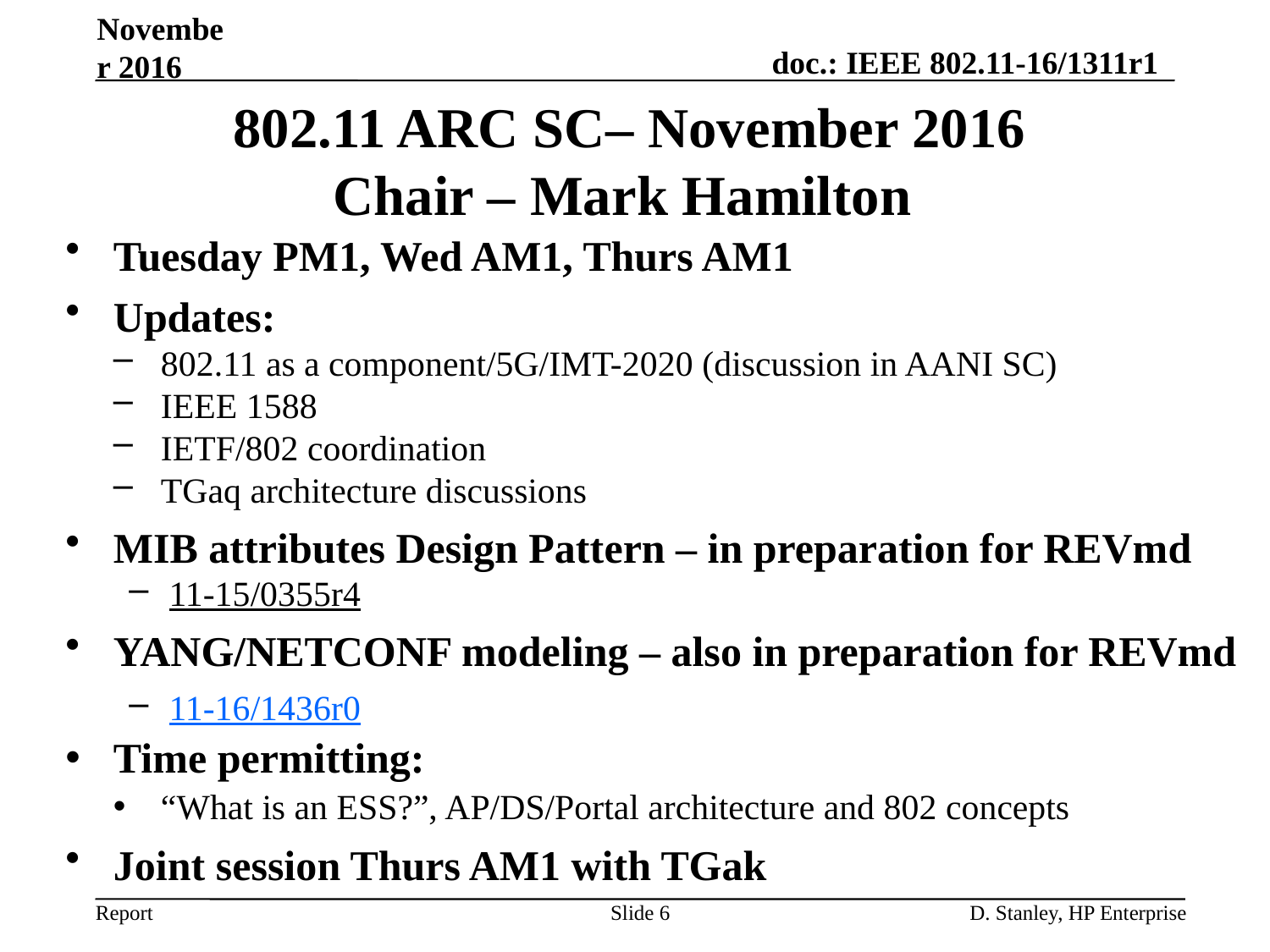

November 2016
# 802.11 ARC SC– November 2016 Chair – Mark Hamilton
Tuesday PM1, Wed AM1, Thurs AM1
Updates:
802.11 as a component/5G/IMT-2020 (discussion in AANI SC)
IEEE 1588
IETF/802 coordination
TGaq architecture discussions
MIB attributes Design Pattern – in preparation for REVmd
11-15/0355r4
YANG/NETCONF modeling – also in preparation for REVmd
11-16/1436r0
Time permitting:
“What is an ESS?”, AP/DS/Portal architecture and 802 concepts
Joint session Thurs AM1 with TGak
Slide 6
D. Stanley, HP Enterprise